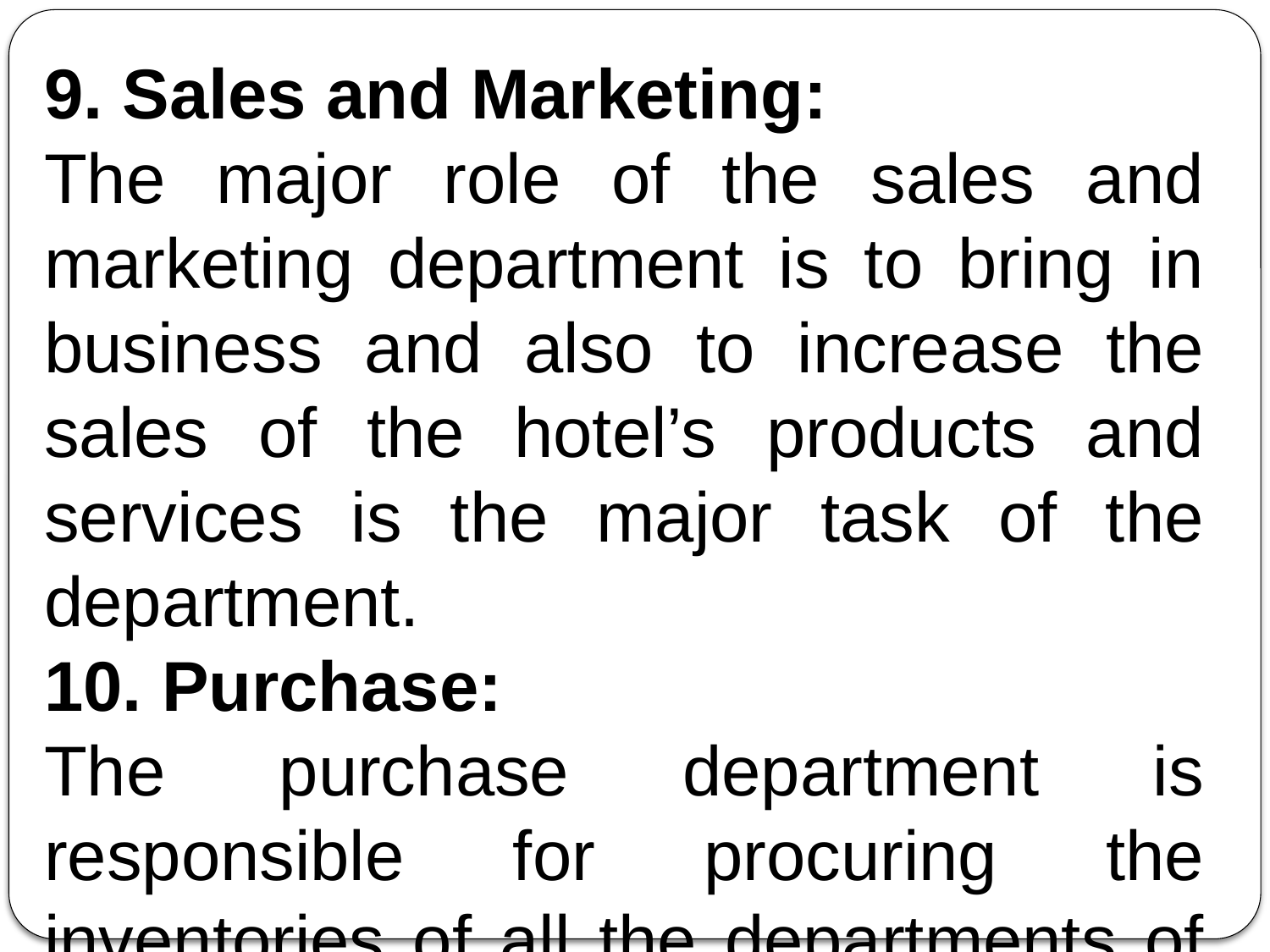

9. Sales and Marketing:
The major role of the sales and marketing department is to bring in business and also to increase the sales of the hotel’s products and services is the major task of the department.
10. Purchase:
The purchase department is responsible for procuring the inventories of all the departments of a hotel.